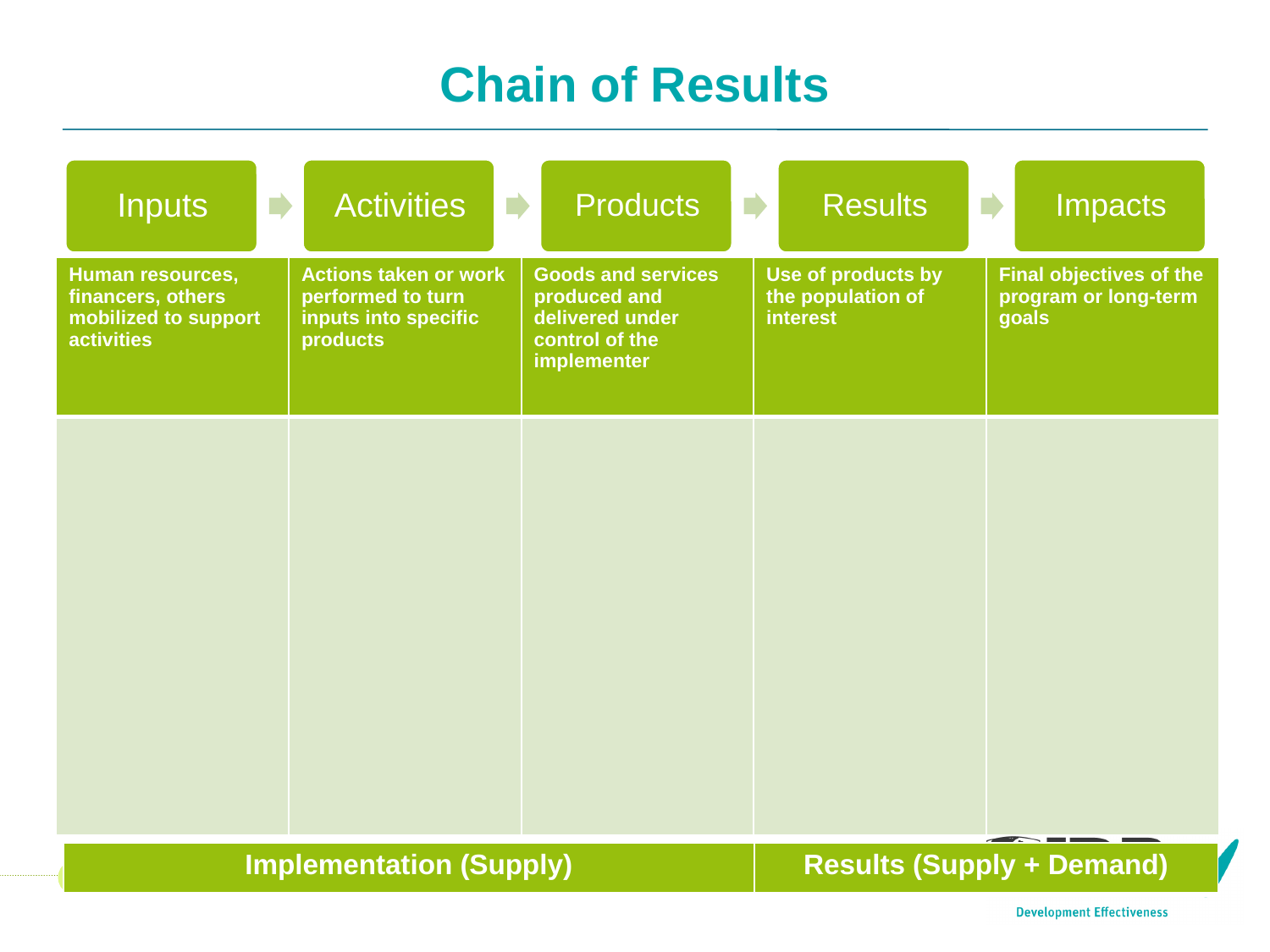

# Chain of Results
Inputs

Activities

Products

Results

Impacts
| Human resources, financers, others mobilized to support activities | Actions taken or work performed to turn inputs into specific products | Goods and services produced and delivered under control of the implementer | Use of products by the population of interest | Final objectives of the program or long-term goals |
| --- | --- | --- | --- | --- |
|  |  |  |  |  |
| Implementation (Supply) | Results (Supply + Demand) |
| --- | --- |
4